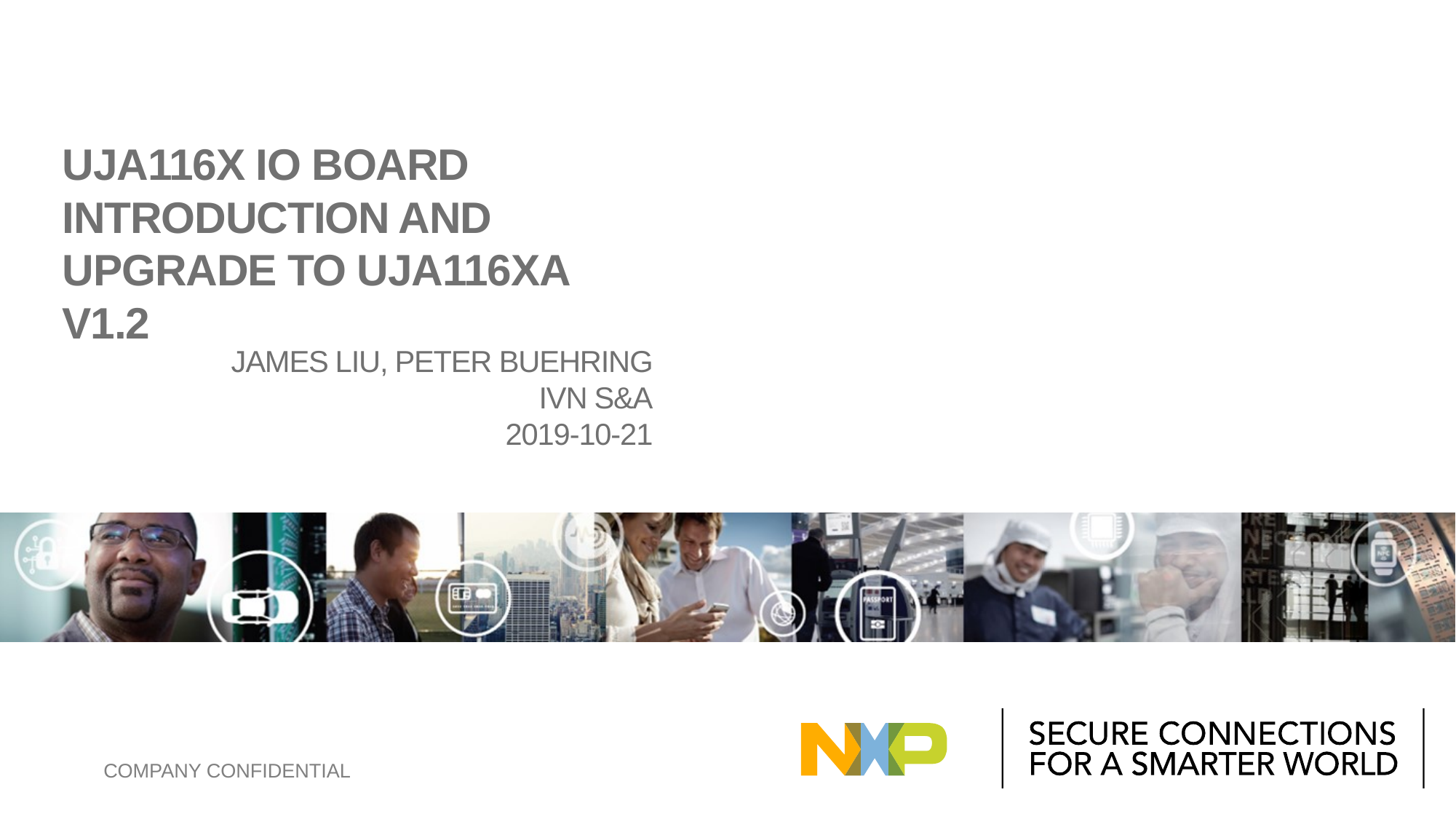

# UJA116x IO board introduction and upgrade to uja116xa v1.2
James LIU, peter buehring
ivn s&a
2019-10-21